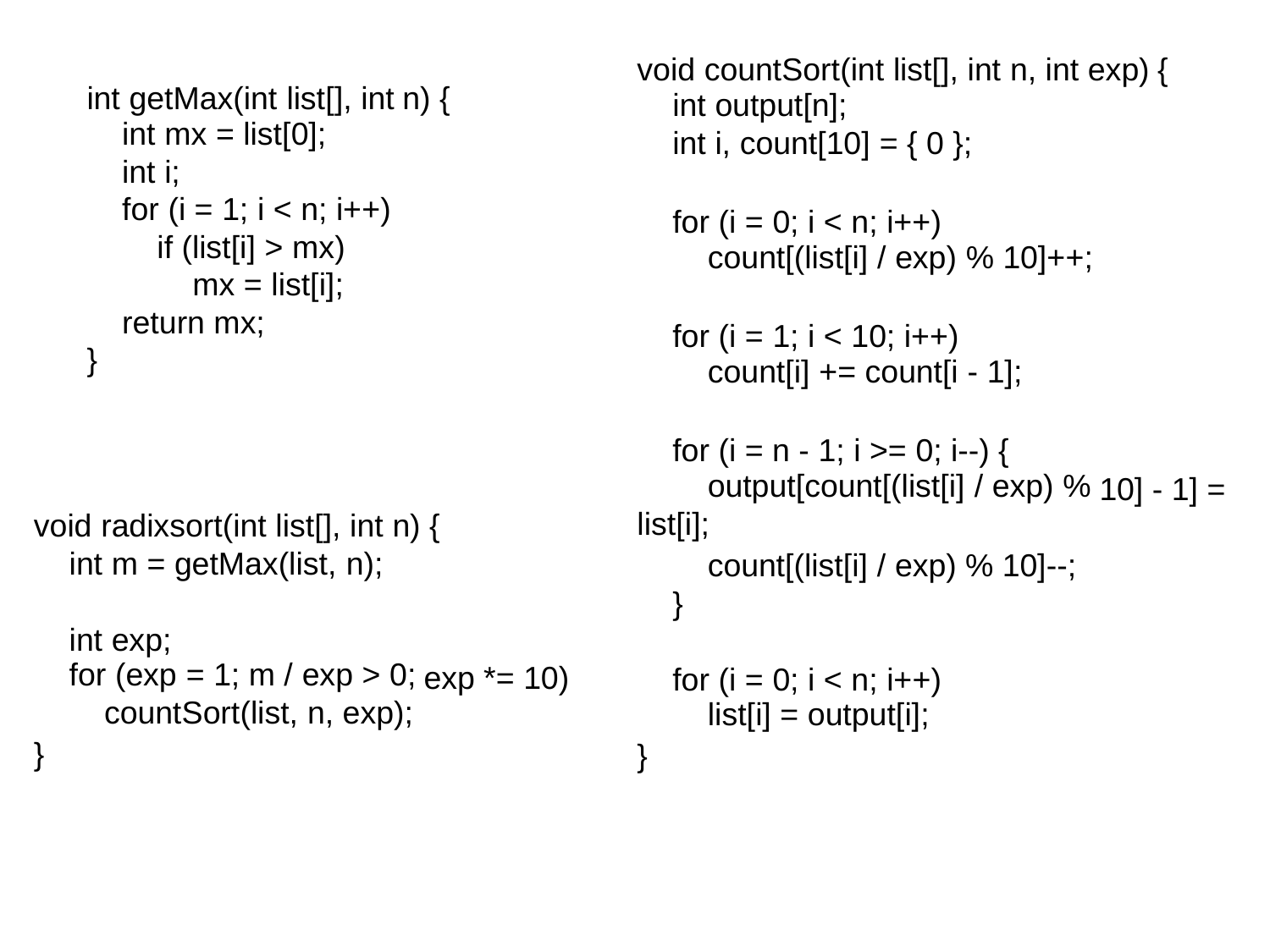

void countSort(int list[], int n, int exp)
int output[n];
int i, count[10] = { 0 };
{
int getMax(int list[], int
int mx = list[0];
int i;
for (i = 1; i < n; i++)
if (list[i] > mx)
mx = list[i];
return mx;
}
n)
{
for (i = 0; i < n; i++)
count[(list[i] / exp) % 10]++;
for (i = 1; i < 10; i++)
count[i] += count[i - 1];
for (i = n - 1; i >= 0; i--) {
output[count[(list[i] / exp) %
list[i];
10]
-
1]
=
void radixsort(int
list[], int n) {
int m = getMax(list, n);
count[(list[i] / exp)
%
10]--;
}
int exp;
for (exp = 1; m / exp > 0;
countSort(list, n, exp);
exp
*=
10)
for (i = 0; i < n; i++)
list[i] = output[i];
}
}